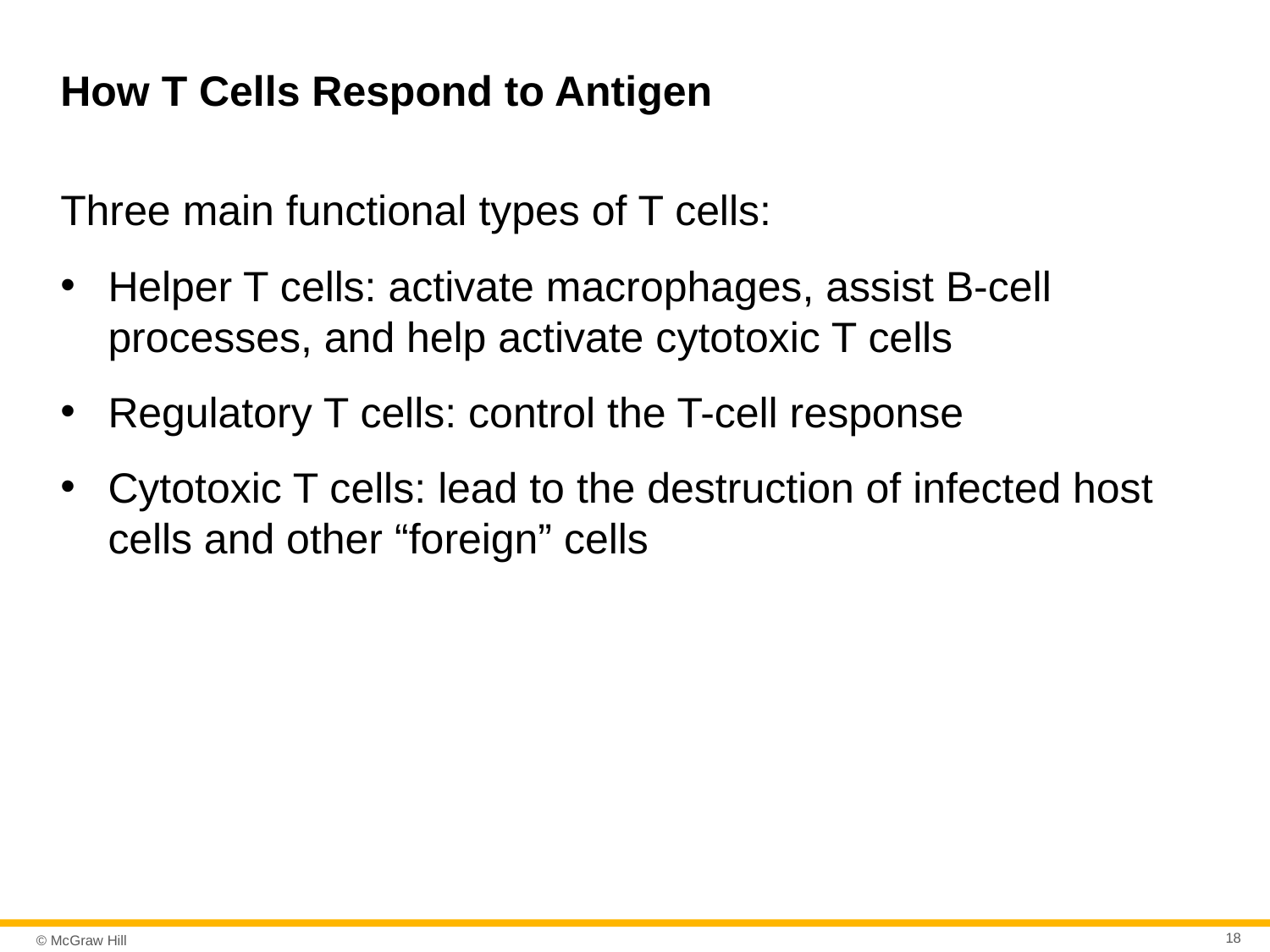

# How T Cells Respond to Antigen
Three main functional types of T cells:
Helper T cells: activate macrophages, assist B-cell processes, and help activate cytotoxic T cells
Regulatory T cells: control the T-cell response
Cytotoxic T cells: lead to the destruction of infected host cells and other “foreign” cells